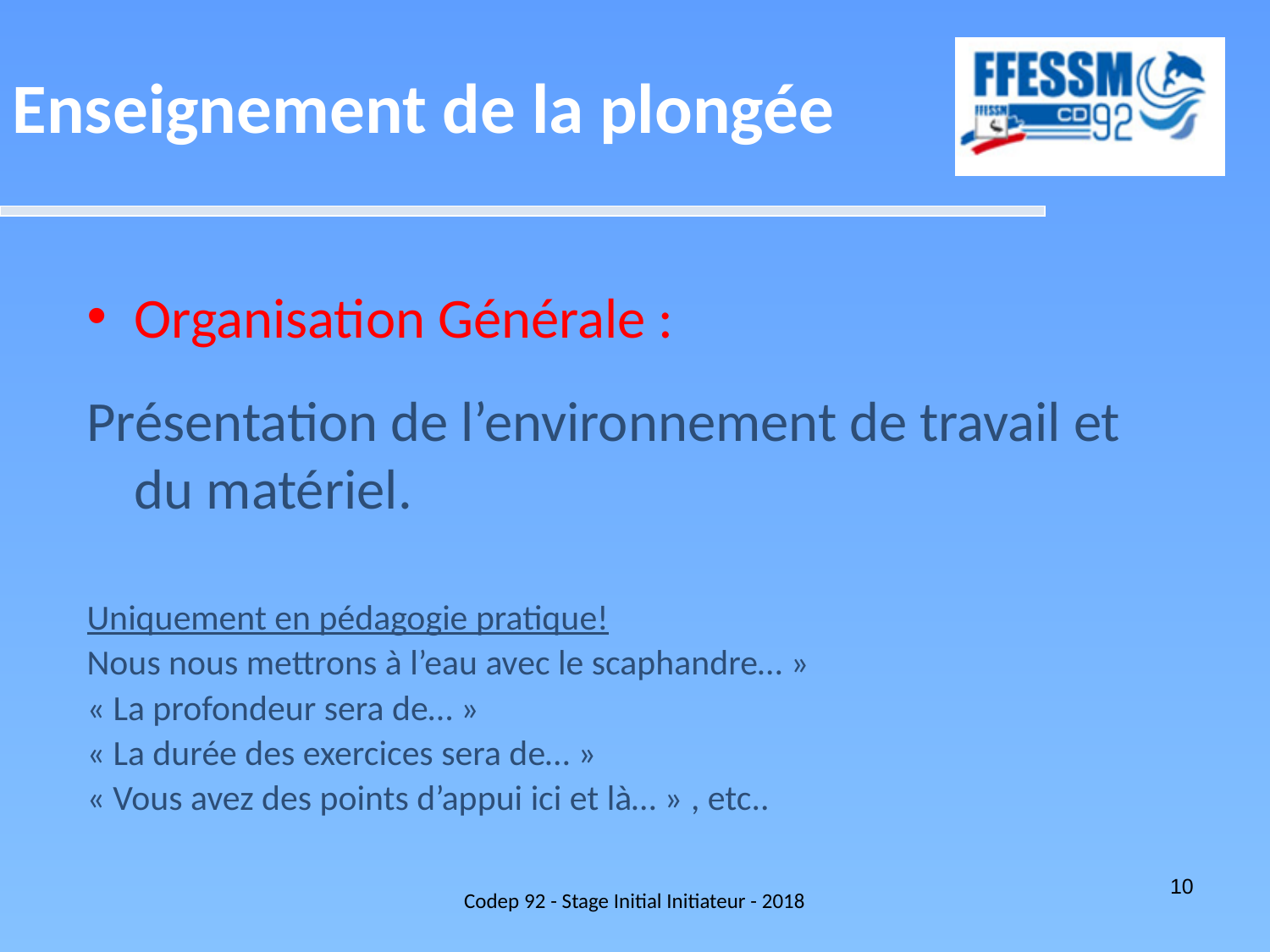

Enseignement de la plongée
Organisation Générale :

Présentation de l’environnement de travail et du matériel.

Uniquement en pédagogie pratique!
Nous nous mettrons à l’eau avec le scaphandre… »
« La profondeur sera de… »
« La durée des exercices sera de… »
« Vous avez des points d’appui ici et là… » , etc..
Codep 92 - Stage Initial Initiateur - 2018
10